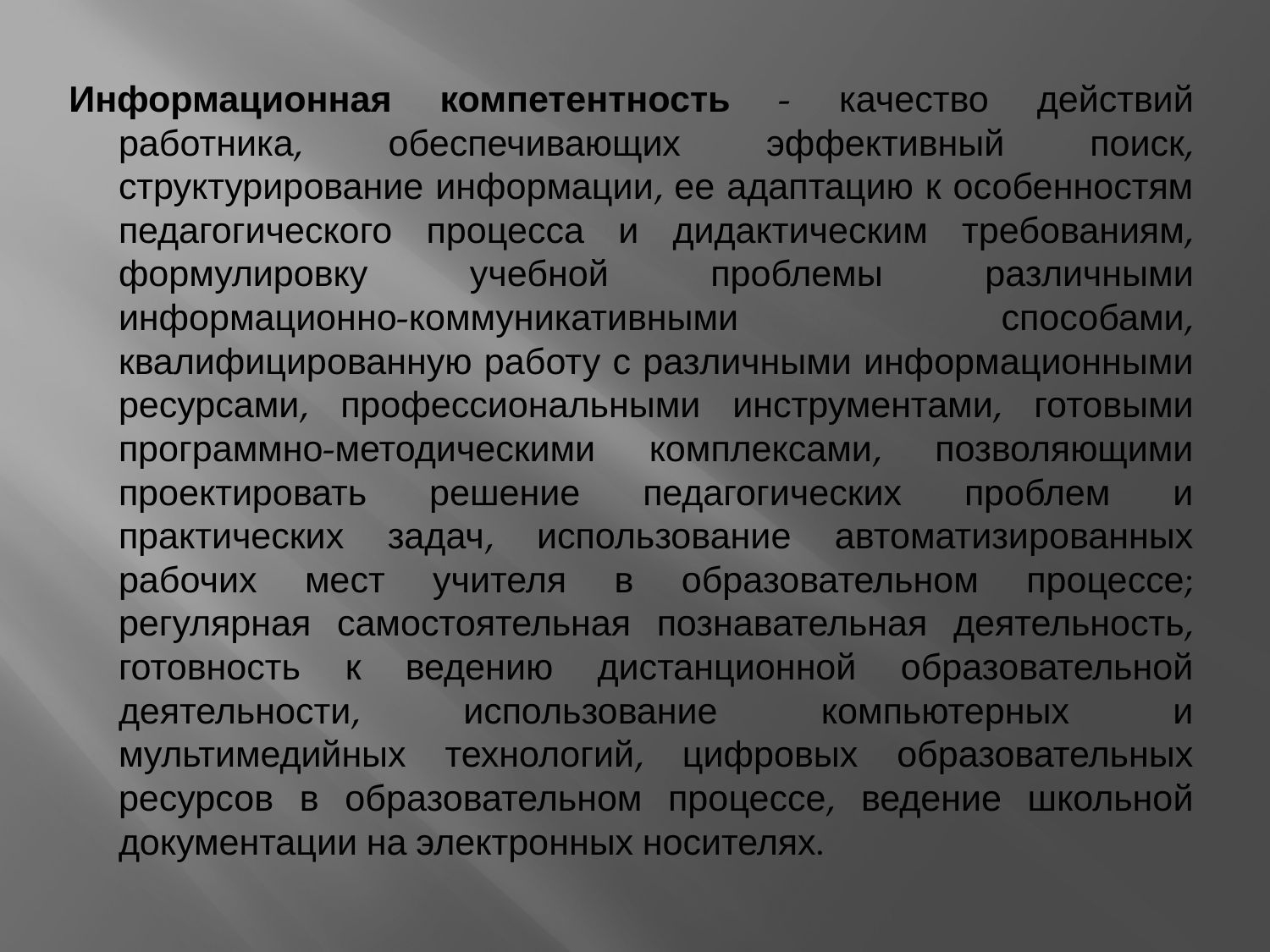

Информационная компетентность - качество действий работника, обеспечивающих эффективный поиск, структурирование информации, ее адаптацию к особенностям педагогического процесса и дидактическим требованиям, формулировку учебной проблемы различными информационно-коммуникативными способами, квалифицированную работу с различными информационными ресурсами, профессиональными инструментами, готовыми программно-методическими комплексами, позволяющими проектировать решение педагогических проблем и практических задач, использование автоматизированных рабочих мест учителя в образовательном процессе; регулярная самостоятельная познавательная деятельность, готовность к ведению дистанционной образовательной деятельности, использование компьютерных и мультимедийных технологий, цифровых образовательных ресурсов в образовательном процессе, ведение школьной документации на электронных носителях.